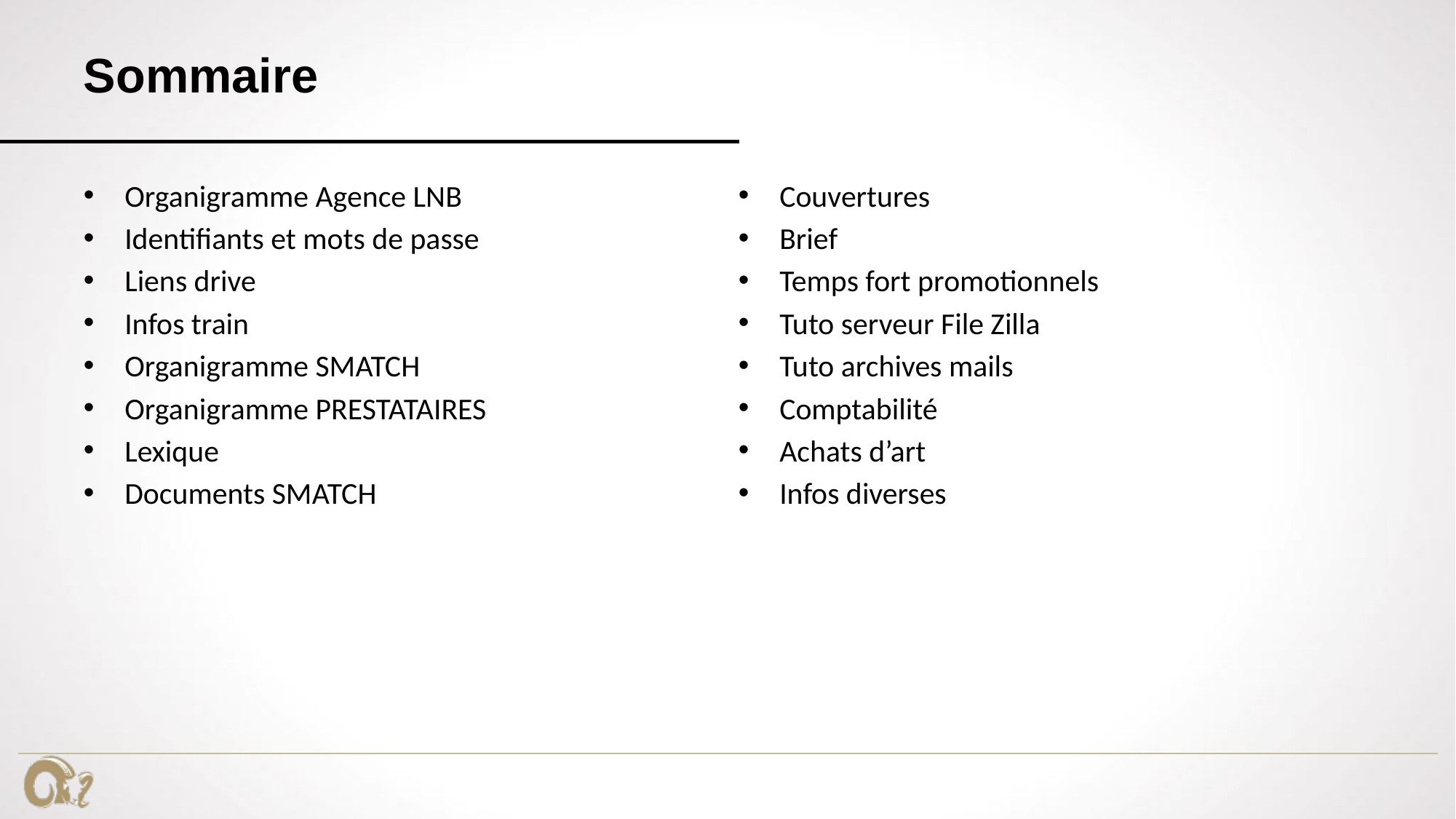

# Sommaire
Organigramme Agence LNB
Identifiants et mots de passe
Liens drive
Infos train
Organigramme SMATCH
Organigramme PRESTATAIRES
Lexique
Documents SMATCH

Couvertures
Brief
Temps fort promotionnels
Tuto serveur File Zilla
Tuto archives mails
Comptabilité
Achats d’art
Infos diverses